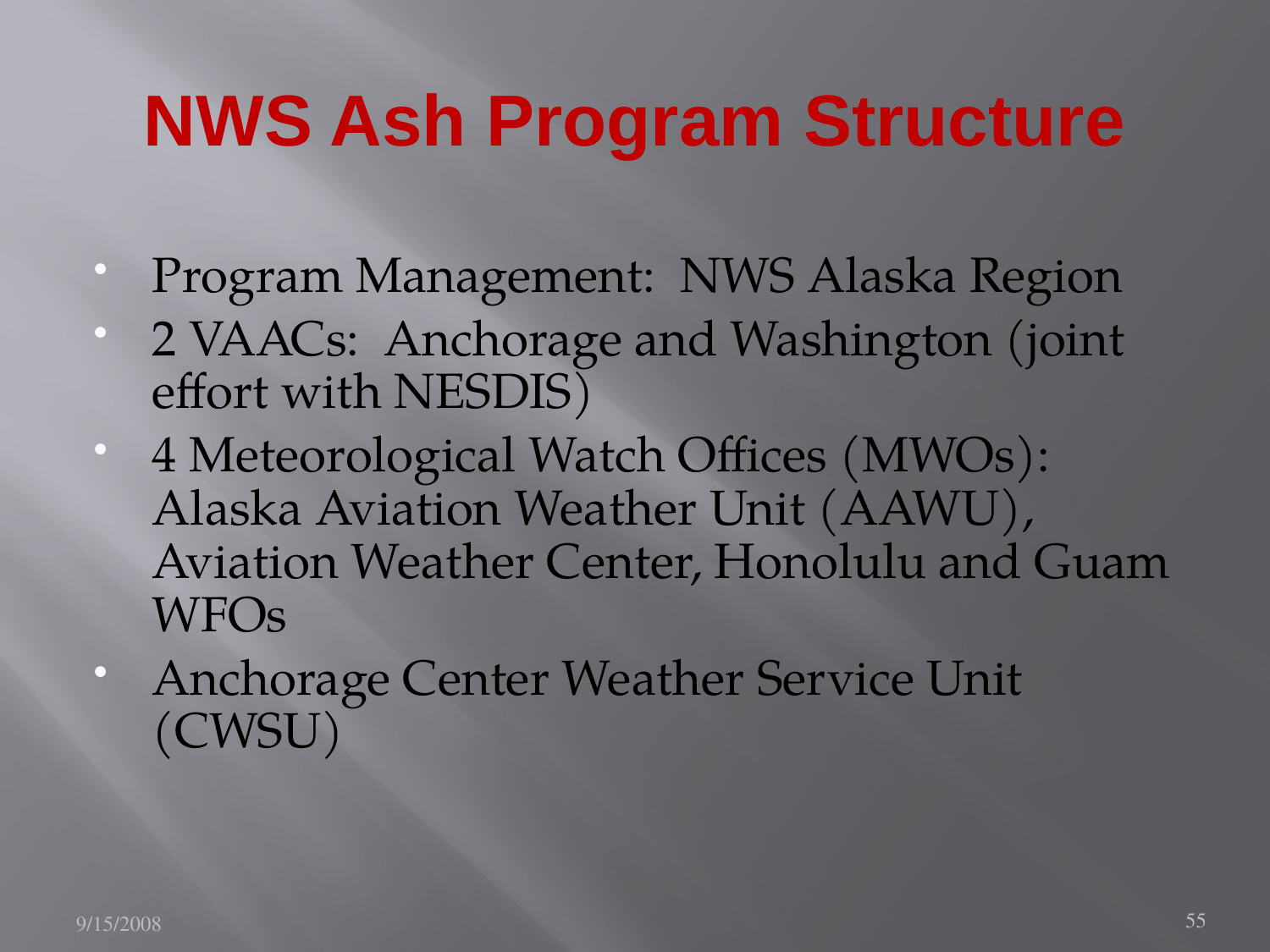

# NWS Ash Program Structure
Program Management:  NWS Alaska Region
2 VAACs:  Anchorage and Washington (joint effort with NESDIS)
4 Meteorological Watch Offices (MWOs):  Alaska Aviation Weather Unit (AAWU), Aviation Weather Center, Honolulu and Guam WFOs
Anchorage Center Weather Service Unit (CWSU)

9/15/2008
55